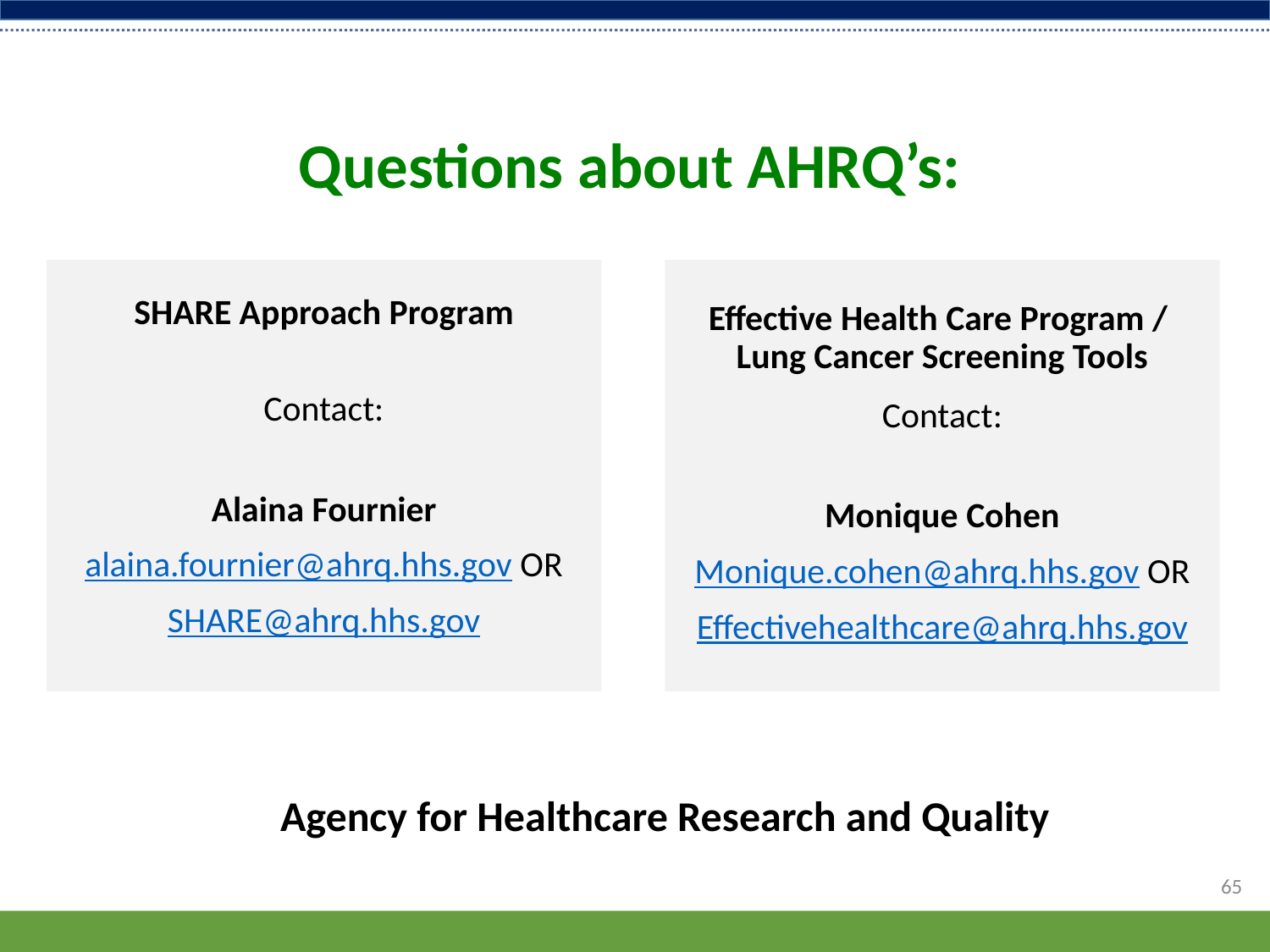

Questions about AHRQ’s:

SHARE Approach Program

Contact:

Alaina Fournier
alaina.fournier@ahrq.hhs.gov OR
SHARE@ahrq.hhs.gov

Effective Health Care Program /  Lung Cancer Screening Tools
Contact:

Monique Cohen
Monique.cohen@ahrq.hhs.gov OR
Effectivehealthcare@ahrq.hhs.gov
Agency for Healthcare Research and Quality
65